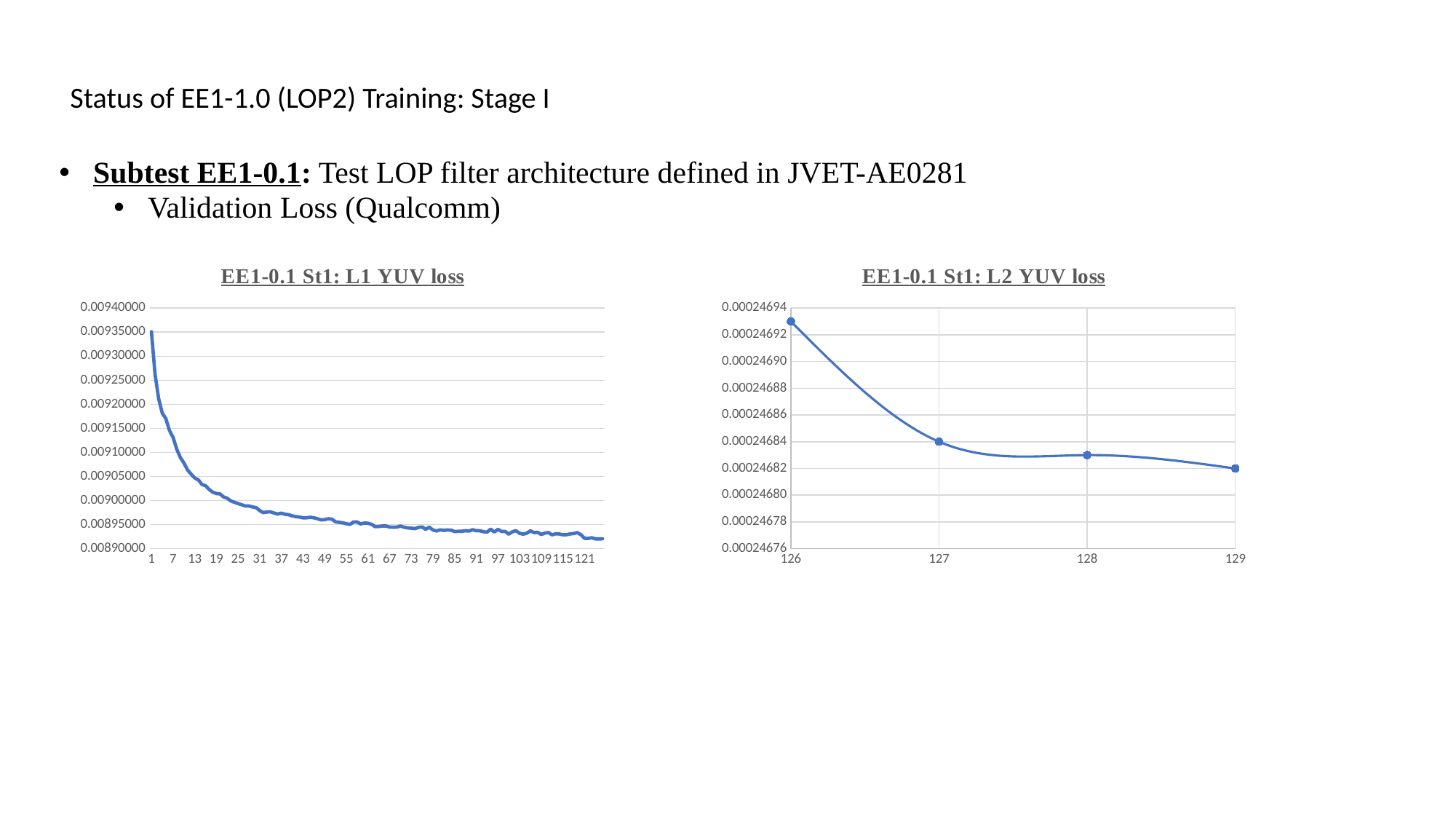

# Status of EE1-1.0 (LOP2) Training: Stage I
Subtest EE1-0.1: Test LOP filter architecture defined in JVET-AE0281
Validation Loss (Qualcomm)

### Chart: EE1-0.1 St1: L1 YUV loss

| Category |  |
|---|---|

### Chart: EE1-0.1 St1: L2 YUV loss

| Category |  |
|---|---|